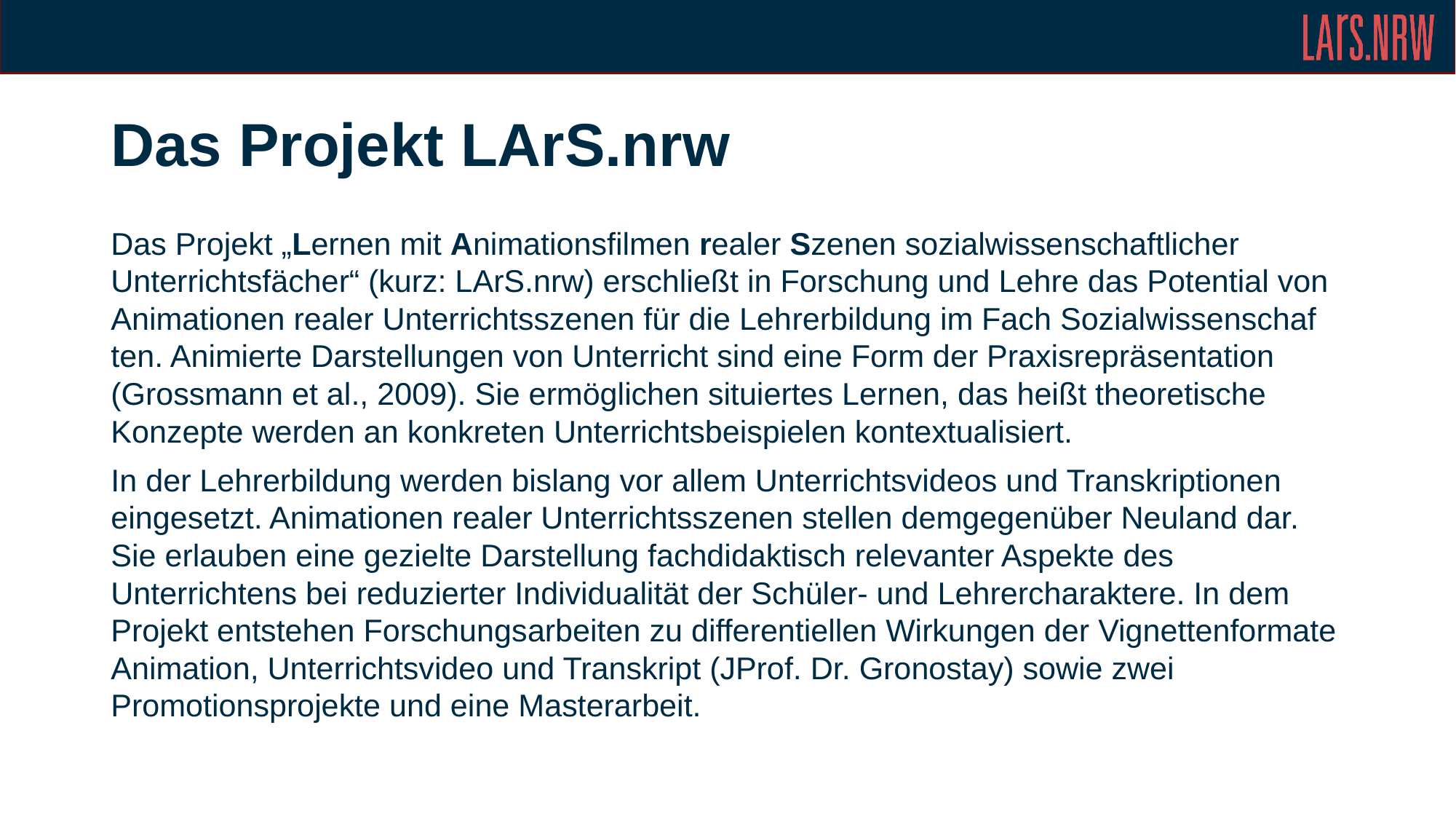

# Das Projekt LArS.nrw
Das Projekt „Lernen mit Animationsfilmen realer Szenen sozialwissenschaftlicher Unterrichtsfächer“ (kurz: LArS.nrw) erschließt in For­schung und Lehre das Potential von Animationen realer Unterrichtsszenen für die Leh­rer­bil­dung im Fach Sozial­wissen­schaf­ten. Animierte Darstellungen von Un­ter­richt sind eine Form der Praxisrepräsentation (Grossmann et al., 2009). Sie ermöglichen situiertes Ler­nen, das heißt theoretische Konzepte wer­den an konkreten Unterrichtsbeispielen kontextualisiert.
In der Leh­rer­bil­dung wer­den bislang vor allem Unterrichtsvideos und Transkriptionen eingesetzt. Animationen realer Unterrichtsszenen stellen demgegenüber Neuland dar. Sie er­lau­ben eine gezielte Darstellung fachdidaktisch relevanter Aspekte des Unterrichtens bei reduzierter Individualität der Schüler- und Lehrercharaktere. In dem Projekt entstehen Forschungs­arbeiten zu differentiellen Wirkungen der Vignettenformate Animation, Unterrichtsvideo und Transkript (JProf. Dr. Gronostay) sowie zwei Promotionsprojekte und eine Masterarbeit.